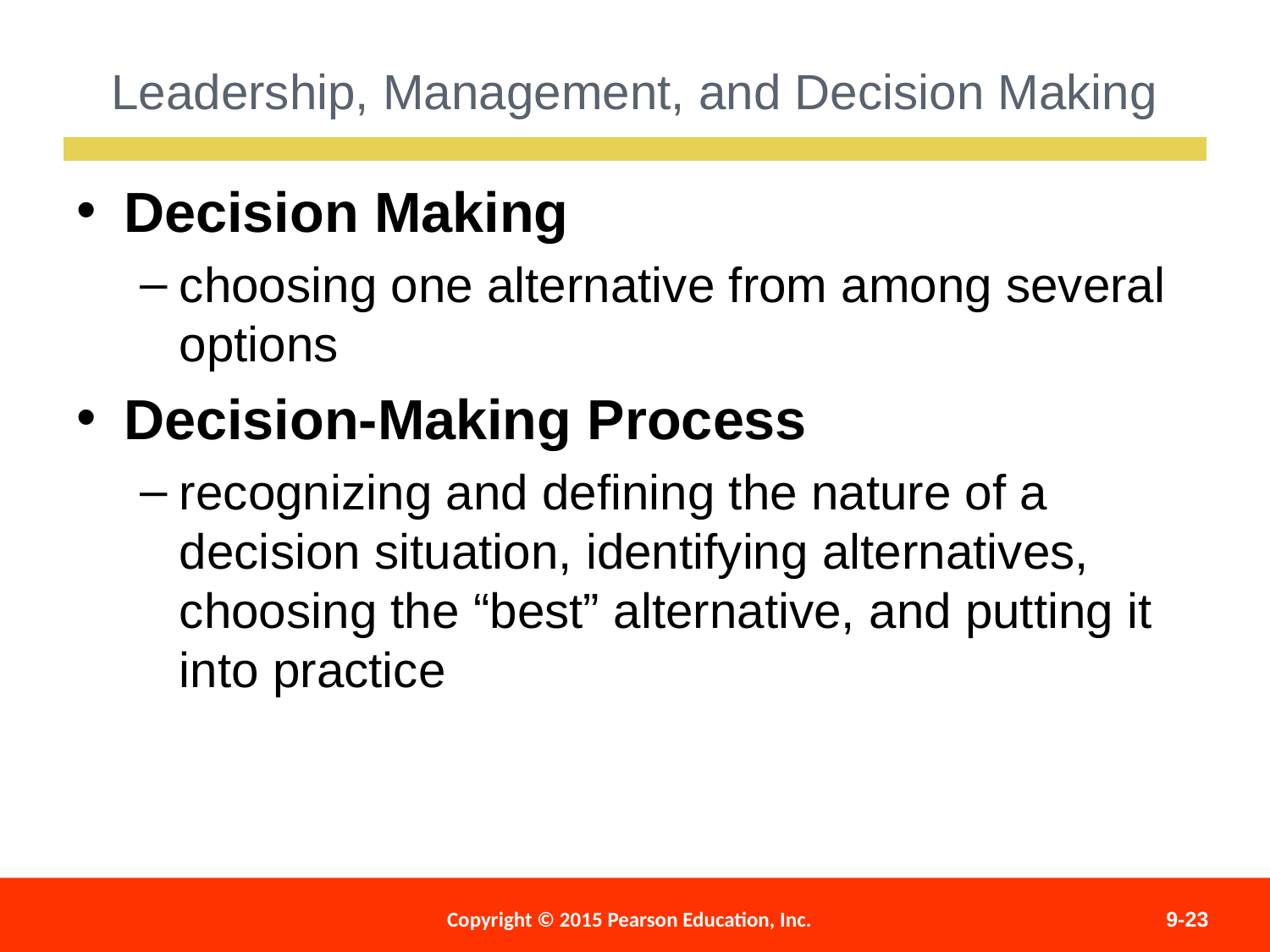

Leadership, Management, and Decision Making
Decision Making
choosing one alternative from among several options
Decision-Making Process
recognizing and defining the nature of a decision situation, identifying alternatives, choosing the “best” alternative, and putting it into practice